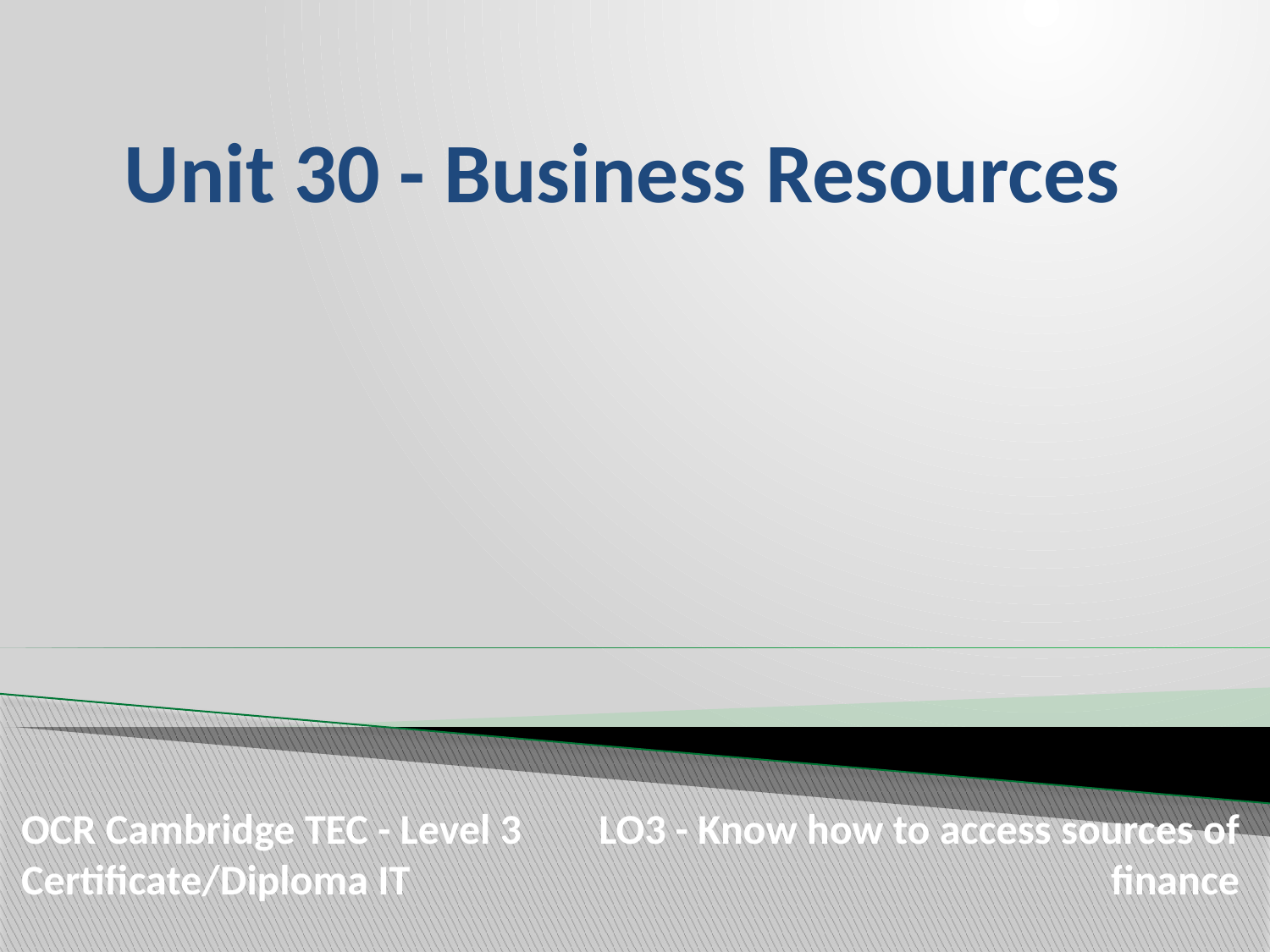

# Unit 30 - Business Resources
OCR Cambridge TEC - Level 3 Certificate/Diploma IT
LO3 - Know how to access sources of finance